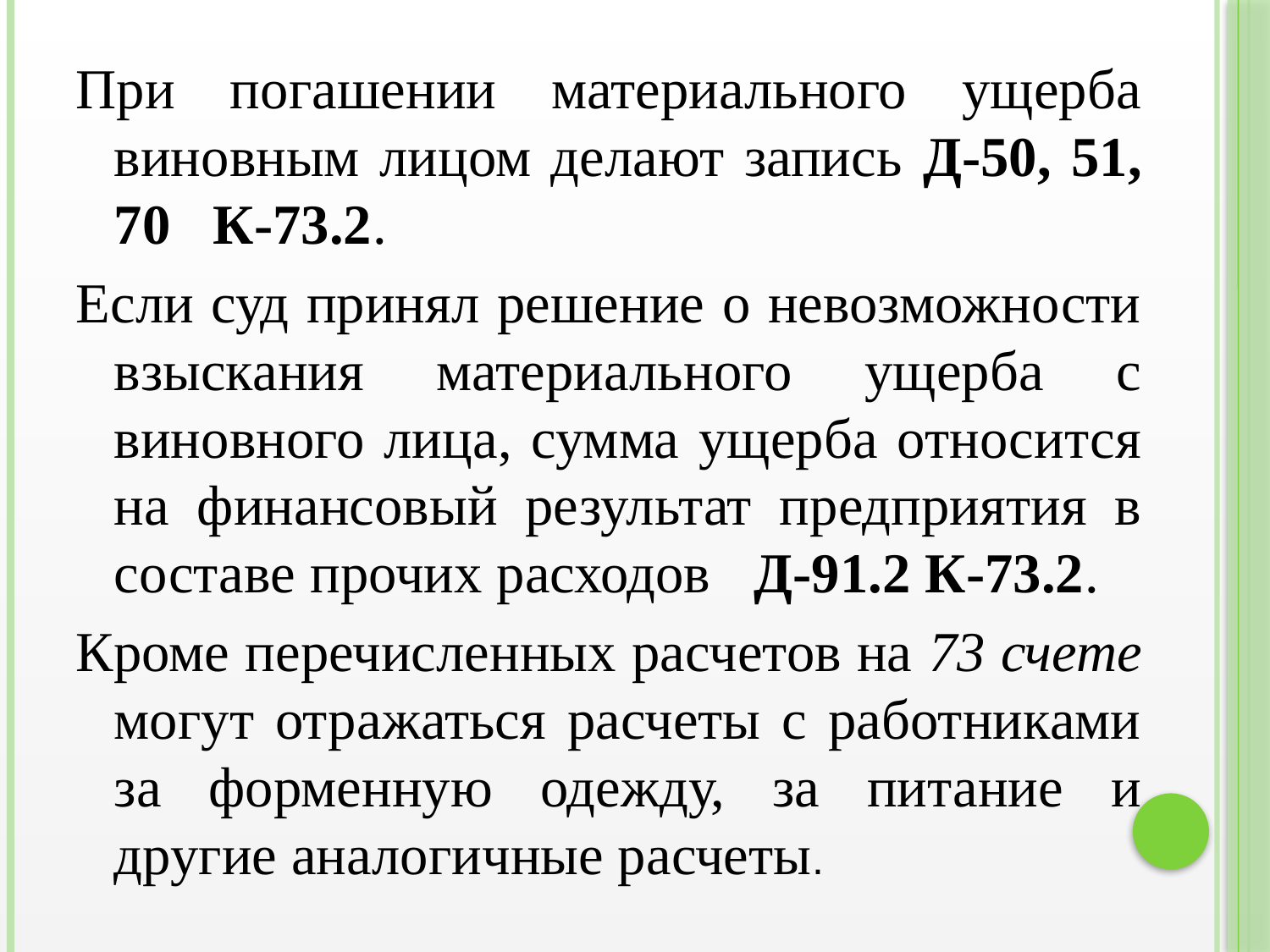

При погашении материального ущерба виновным лицом делают запись Д-50, 51, 70   К-73.2.
Если суд принял решение о невозможности взыскания материального ущерба с виновного лица, сумма ущерба относится на финансовый результат предприятия в составе прочих расходов   Д-91.2 К-73.2.
Кроме перечисленных расчетов на 73 счете могут отражаться расчеты с работниками за форменную одежду, за питание и другие аналогичные расчеты.